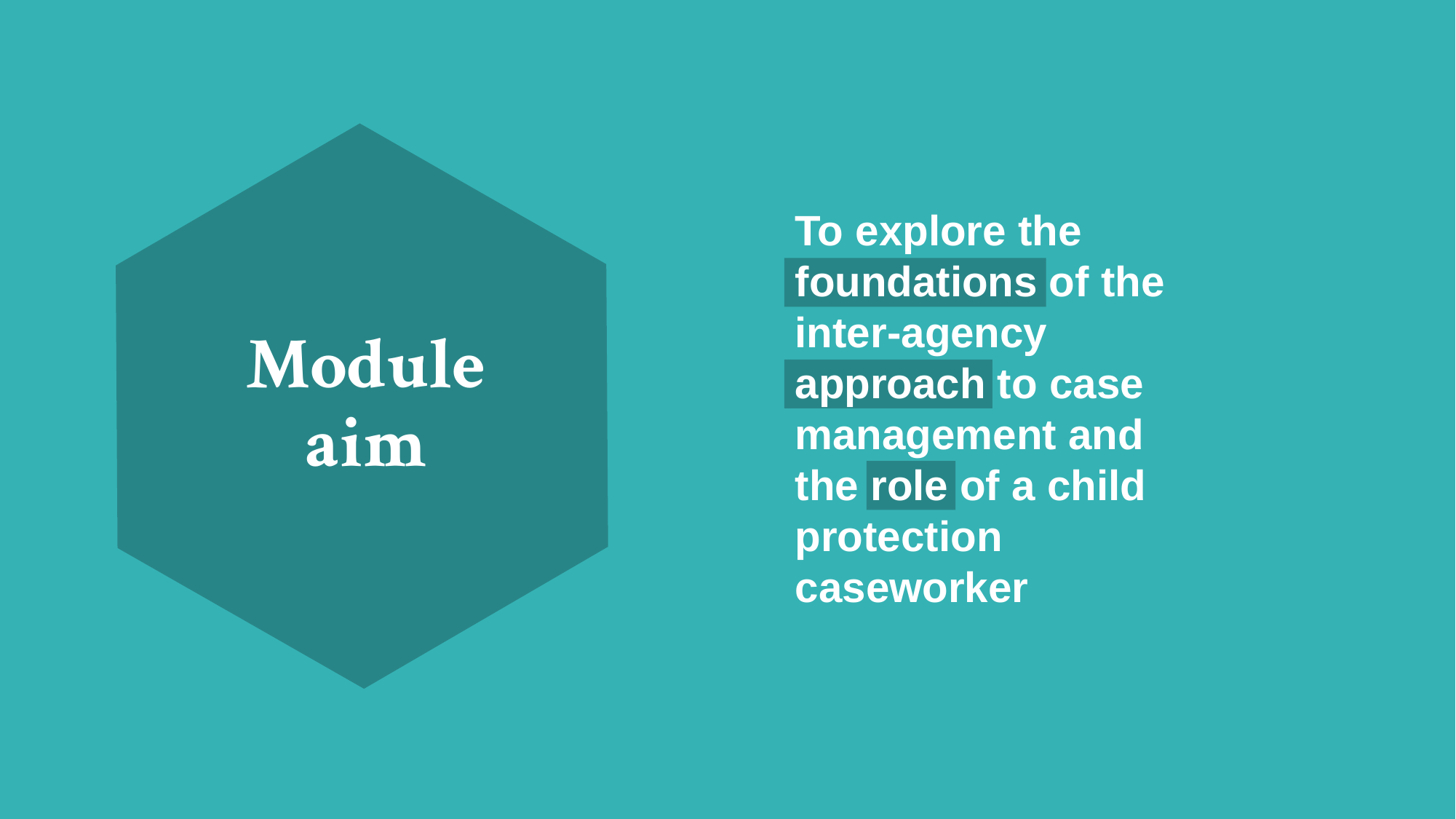

To explore the foundations of the inter-agency approach to case management and the role of a child protection caseworker

# Module aim